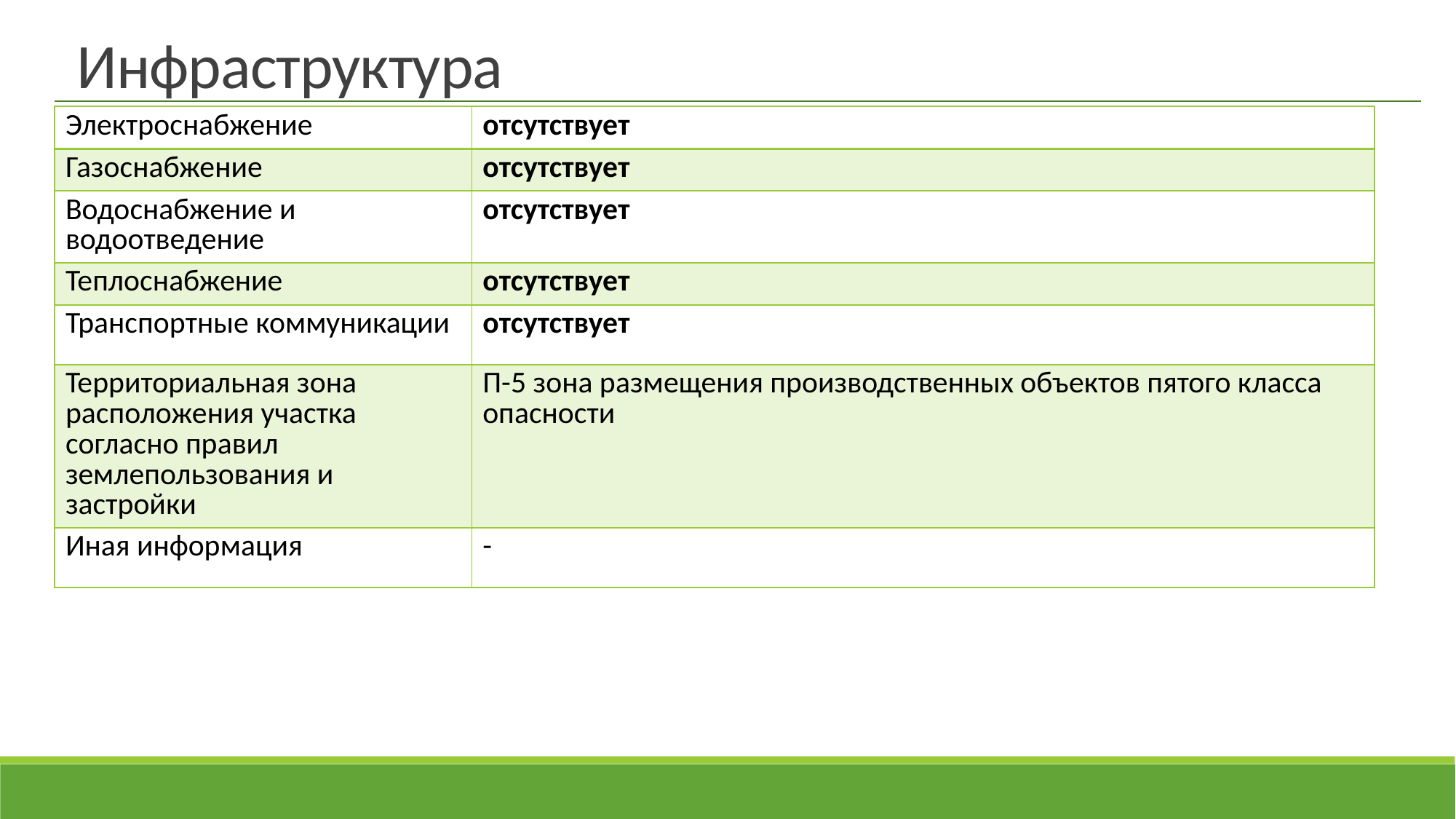

Инфраструктура
| Электроснабжение | отсутствует |
| --- | --- |
| Газоснабжение | отсутствует |
| Водоснабжение и водоотведение | отсутствует |
| Теплоснабжение | отсутствует |
| Транспортные коммуникации | отсутствует |
| Территориальная зона расположения участка согласно правил землепользования и застройки | П-5 зона размещения производственных объектов пятого класса опасности |
| Иная информация | - |